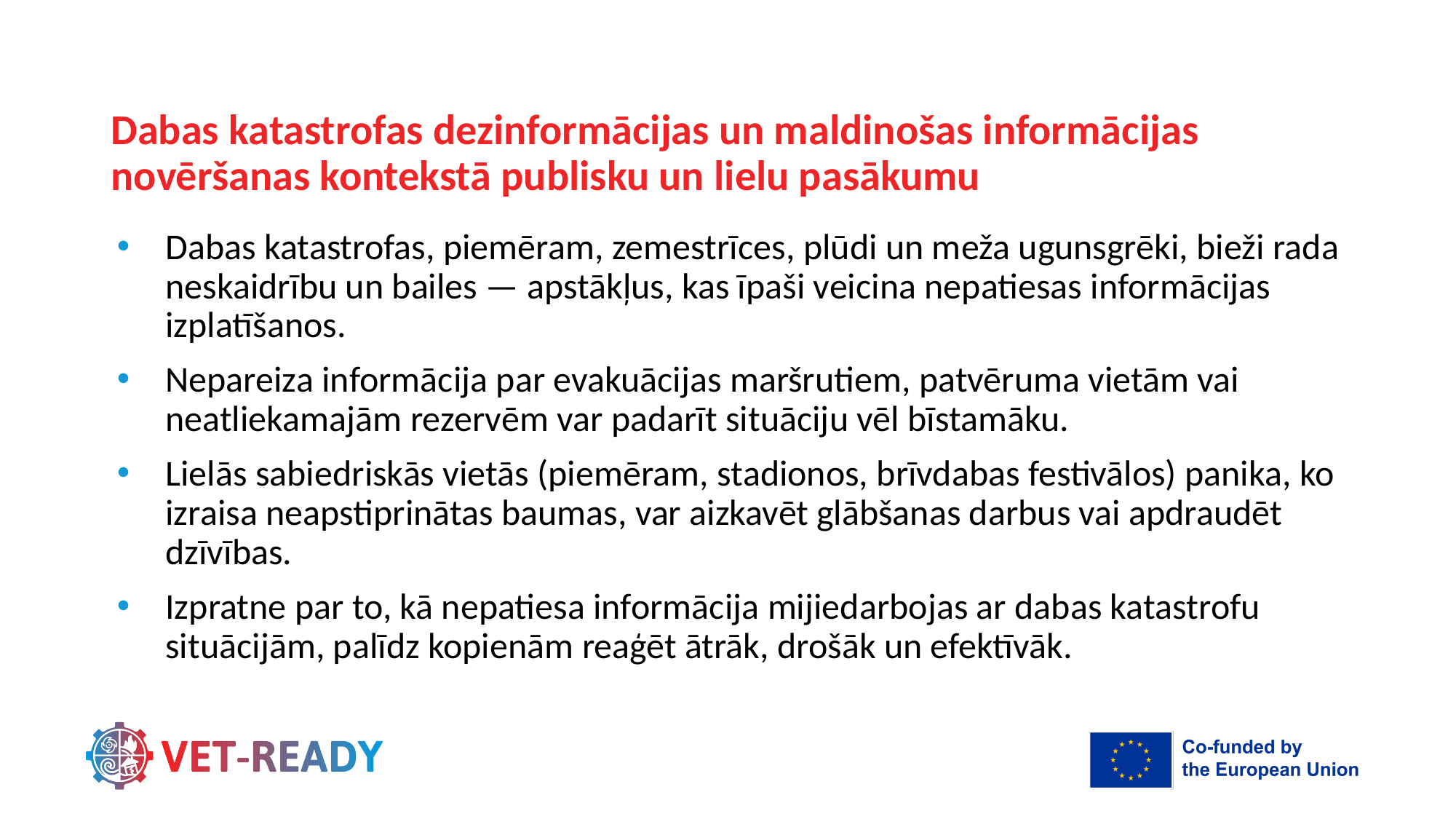

# Dabas katastrofas dezinformācijas un maldinošas informācijas novēršanas kontekstā publisku un lielu pasākumu
Dabas katastrofas, piemēram, zemestrīces, plūdi un meža ugunsgrēki, bieži rada neskaidrību un bailes — apstākļus, kas īpaši veicina nepatiesas informācijas izplatīšanos.
Nepareiza informācija par evakuācijas maršrutiem, patvēruma vietām vai neatliekamajām rezervēm var padarīt situāciju vēl bīstamāku.
Lielās sabiedriskās vietās (piemēram, stadionos, brīvdabas festivālos) panika, ko izraisa neapstiprinātas baumas, var aizkavēt glābšanas darbus vai apdraudēt dzīvības.
Izpratne par to, kā nepatiesa informācija mijiedarbojas ar dabas katastrofu situācijām, palīdz kopienām reaģēt ātrāk, drošāk un efektīvāk.